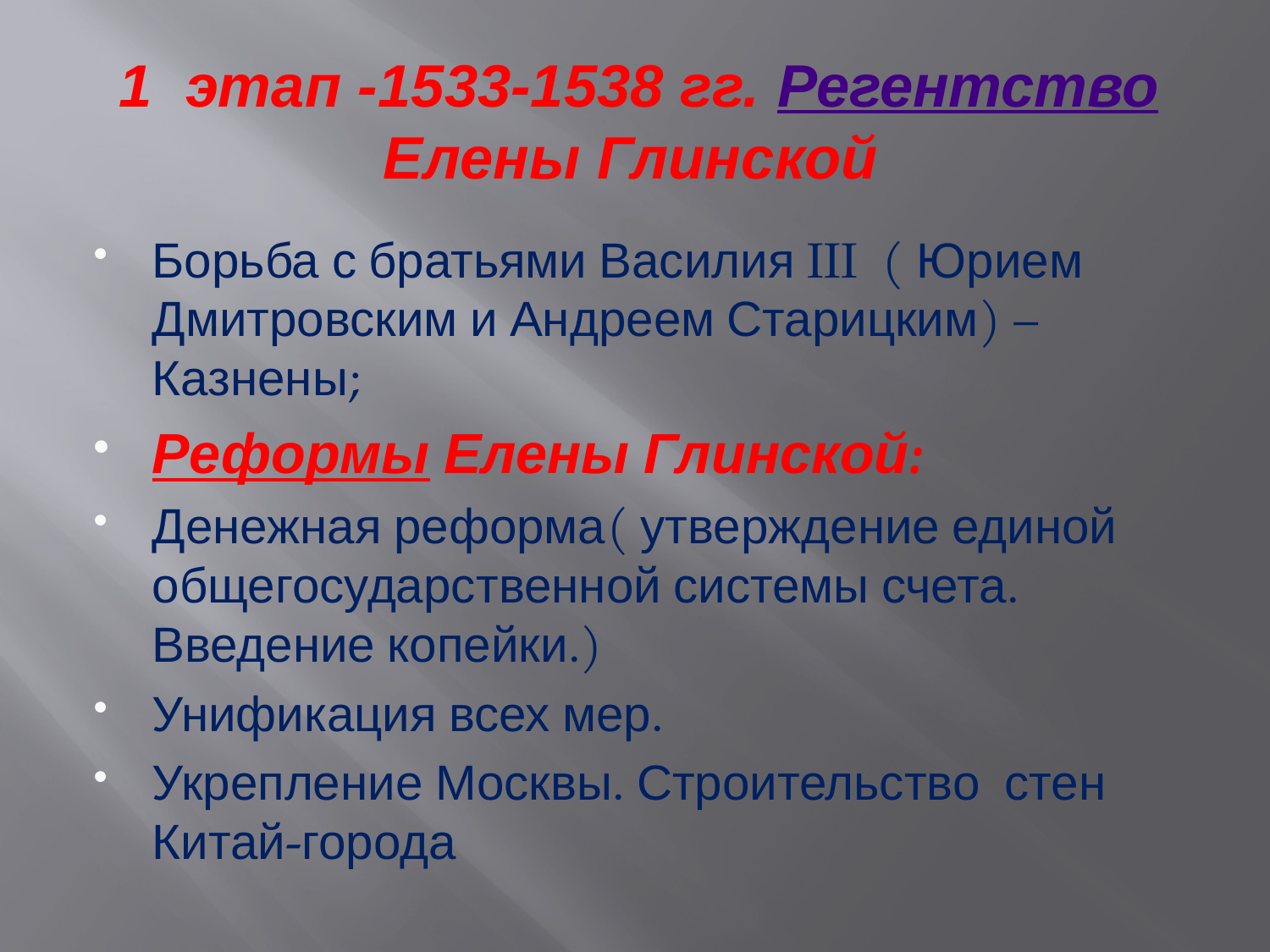

# 1  этап -1533-1538 гг. Регентство Елены Глинской
Борьба с братьями Василия III  ( Юрием Дмитровским и Андреем Старицким) – Казнены;
Реформы Елены Глинской:
Денежная реформа( утверждение единой  общегосударственной системы счета. Введение копейки.)
Унификация всех мер.
Укрепление Москвы. Строительство  стен Китай-города